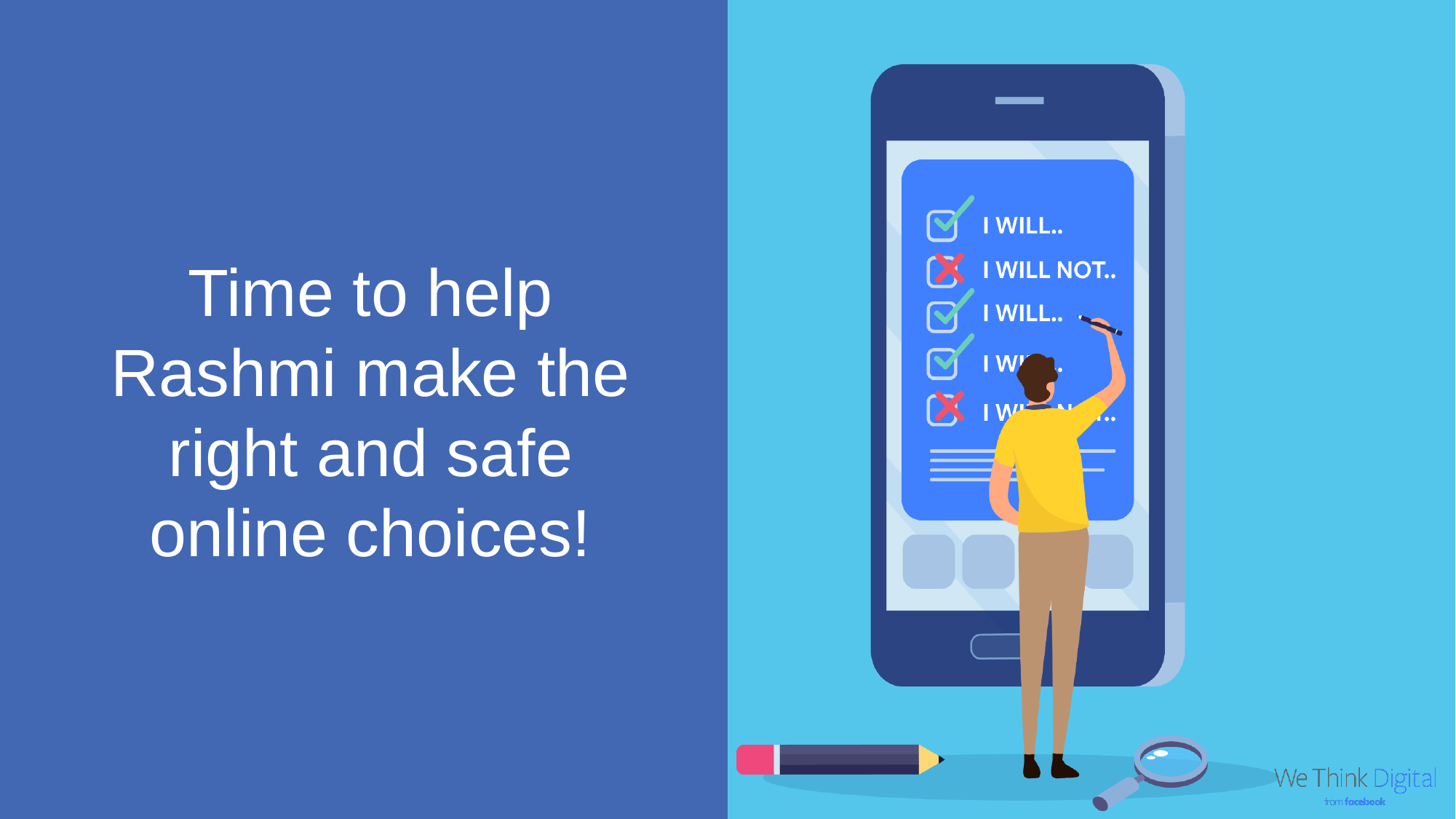

Time to help Rashmi make the right and safe online choices!